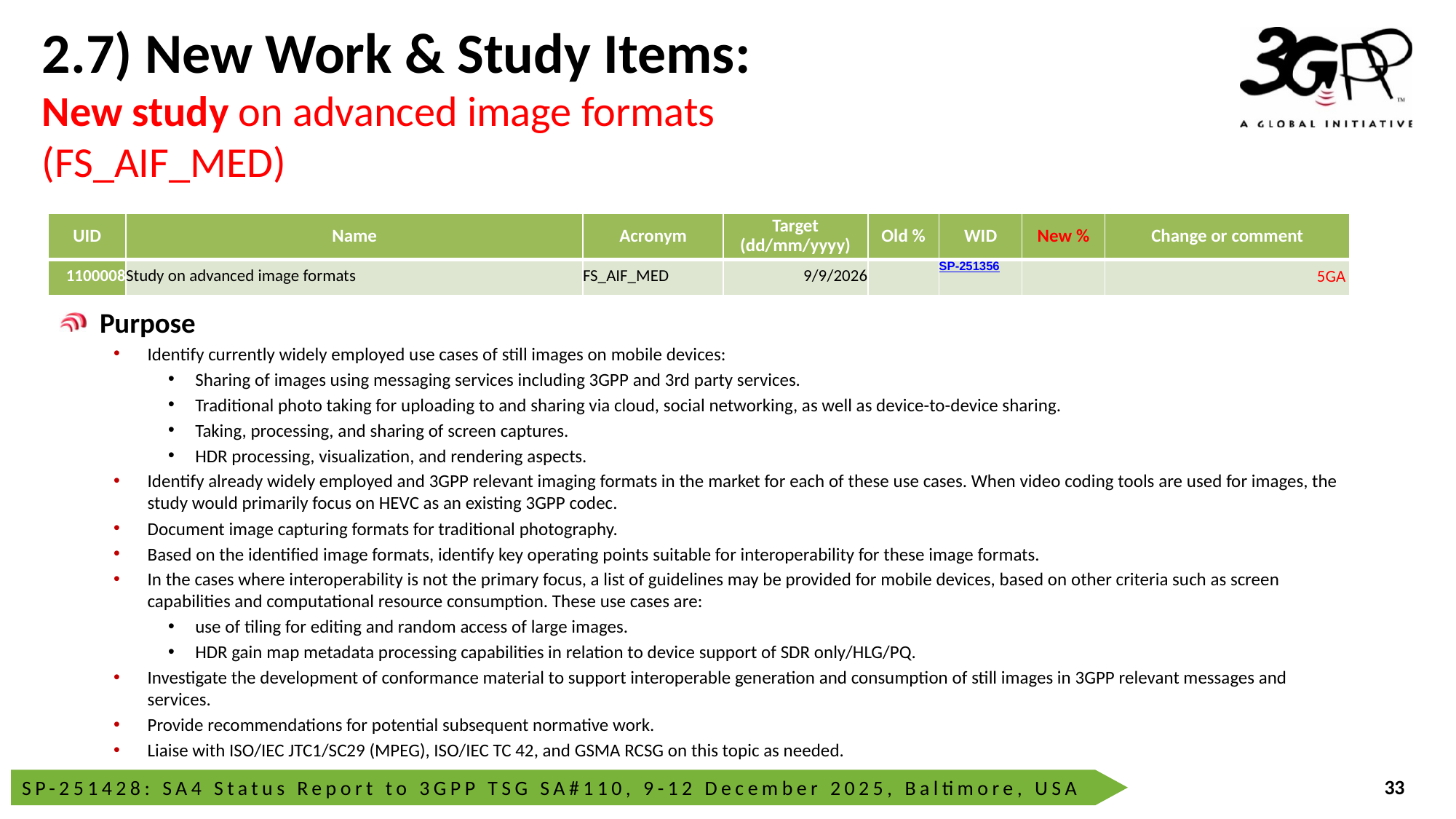

# 2.7) New Work & Study Items: New study on advanced image formats (FS_AIF_MED)
| UID | Name | Acronym | Target (dd/mm/yyyy) | Old % | WID | New % | Change or comment |
| --- | --- | --- | --- | --- | --- | --- | --- |
| 1100008 | Study on advanced image formats | FS\_AIF\_MED | 9/9/2026 |  | SP-251356 |  | 5GA |
Purpose
Identify currently widely employed use cases of still images on mobile devices:
Sharing of images using messaging services including 3GPP and 3rd party services.
Traditional photo taking for uploading to and sharing via cloud, social networking, as well as device-to-device sharing.
Taking, processing, and sharing of screen captures.
HDR processing, visualization, and rendering aspects.
Identify already widely employed and 3GPP relevant imaging formats in the market for each of these use cases. When video coding tools are used for images, the study would primarily focus on HEVC as an existing 3GPP codec.
Document image capturing formats for traditional photography.
Based on the identified image formats, identify key operating points suitable for interoperability for these image formats.
In the cases where interoperability is not the primary focus, a list of guidelines may be provided for mobile devices, based on other criteria such as screen capabilities and computational resource consumption. These use cases are:
use of tiling for editing and random access of large images.
HDR gain map metadata processing capabilities in relation to device support of SDR only/HLG/PQ.
Investigate the development of conformance material to support interoperable generation and consumption of still images in 3GPP relevant messages and services.
Provide recommendations for potential subsequent normative work.
Liaise with ISO/IEC JTC1/SC29 (MPEG), ISO/IEC TC 42, and GSMA RCSG on this topic as needed.